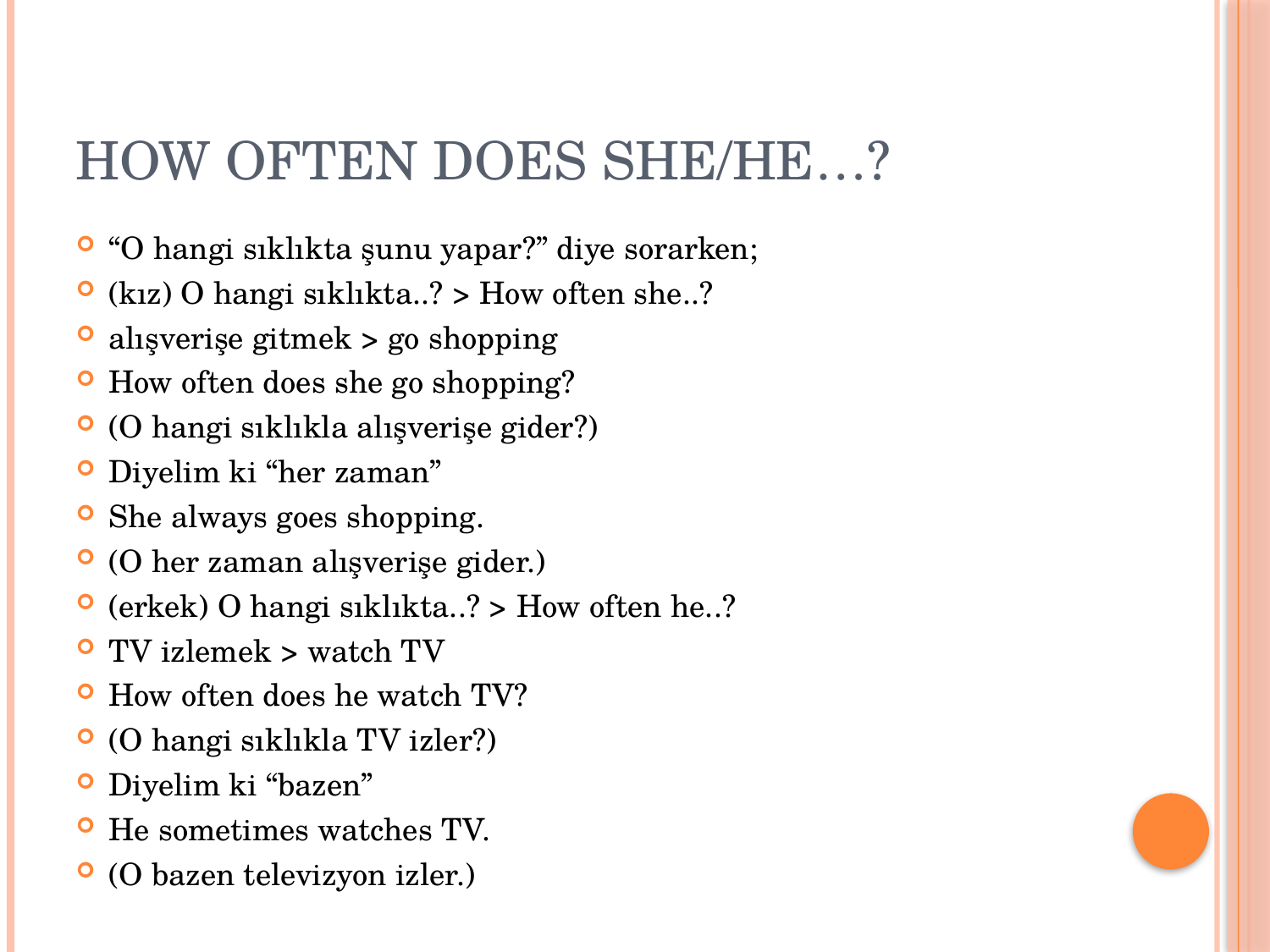

# HOW OFTEN DOES SHE/HE…?
“O hangi sıklıkta şunu yapar?” diye sorarken;
(kız) O hangi sıklıkta..? > How often she..?
alışverişe gitmek > go shopping
How often does she go shopping?
(O hangi sıklıkla alışverişe gider?)
Diyelim ki “her zaman”
She always goes shopping.
(O her zaman alışverişe gider.)
(erkek) O hangi sıklıkta..? > How often he..?
TV izlemek > watch TV
How often does he watch TV?
(O hangi sıklıkla TV izler?)
Diyelim ki “bazen”
He sometimes watches TV.
(O bazen televizyon izler.)